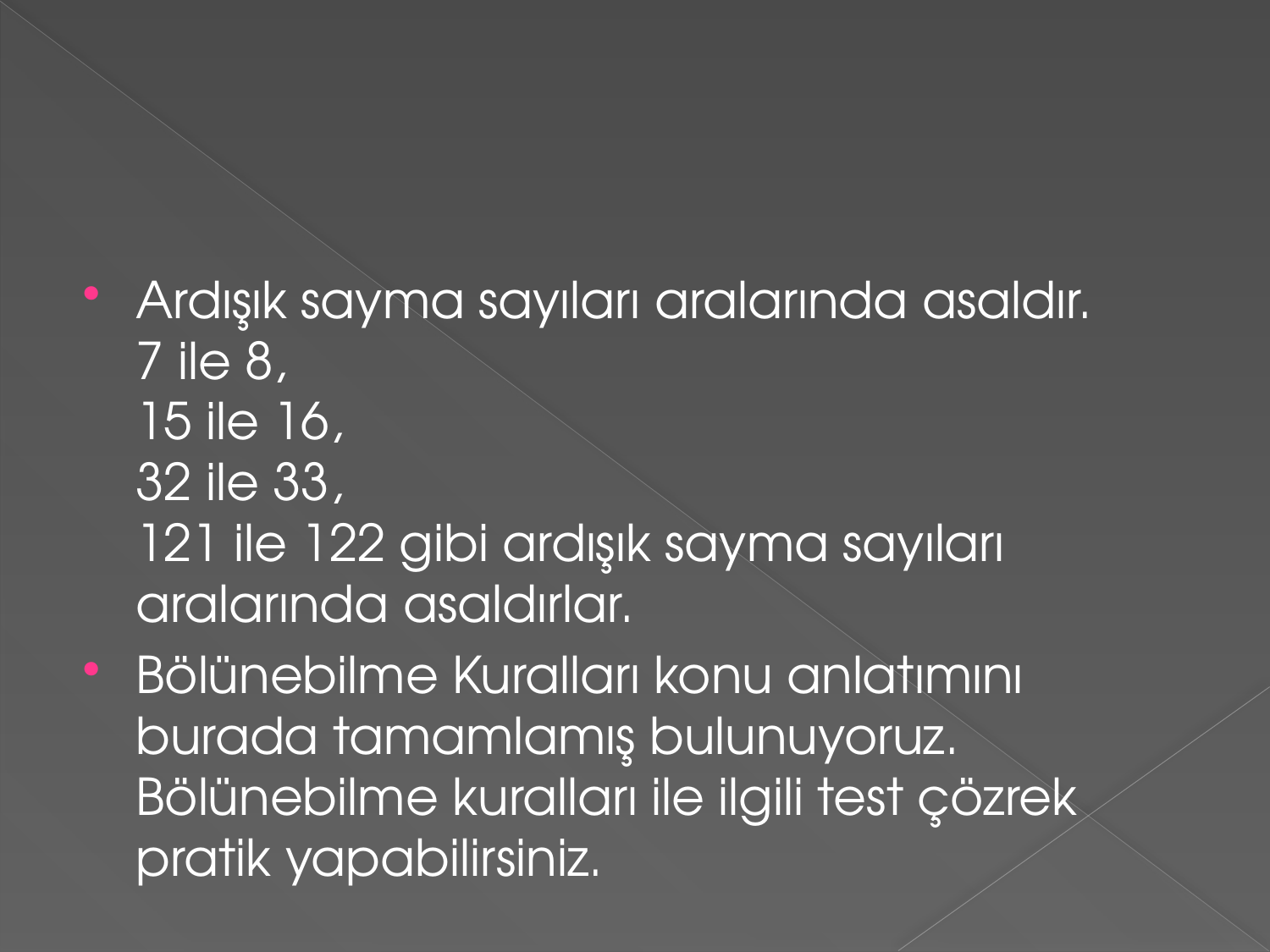

#
Ardışık sayma sayıları aralarında asaldır. 
7 ile 8, 
15 ile 16, 
32 ile 33, 
121 ile 122 gibi ardışık sayma sayıları aralarında asaldırlar.
Bölünebilme Kuralları konu anlatımını burada tamamlamış bulunuyoruz. Bölünebilme kuralları ile ilgili test çözrek pratik yapabilirsiniz.